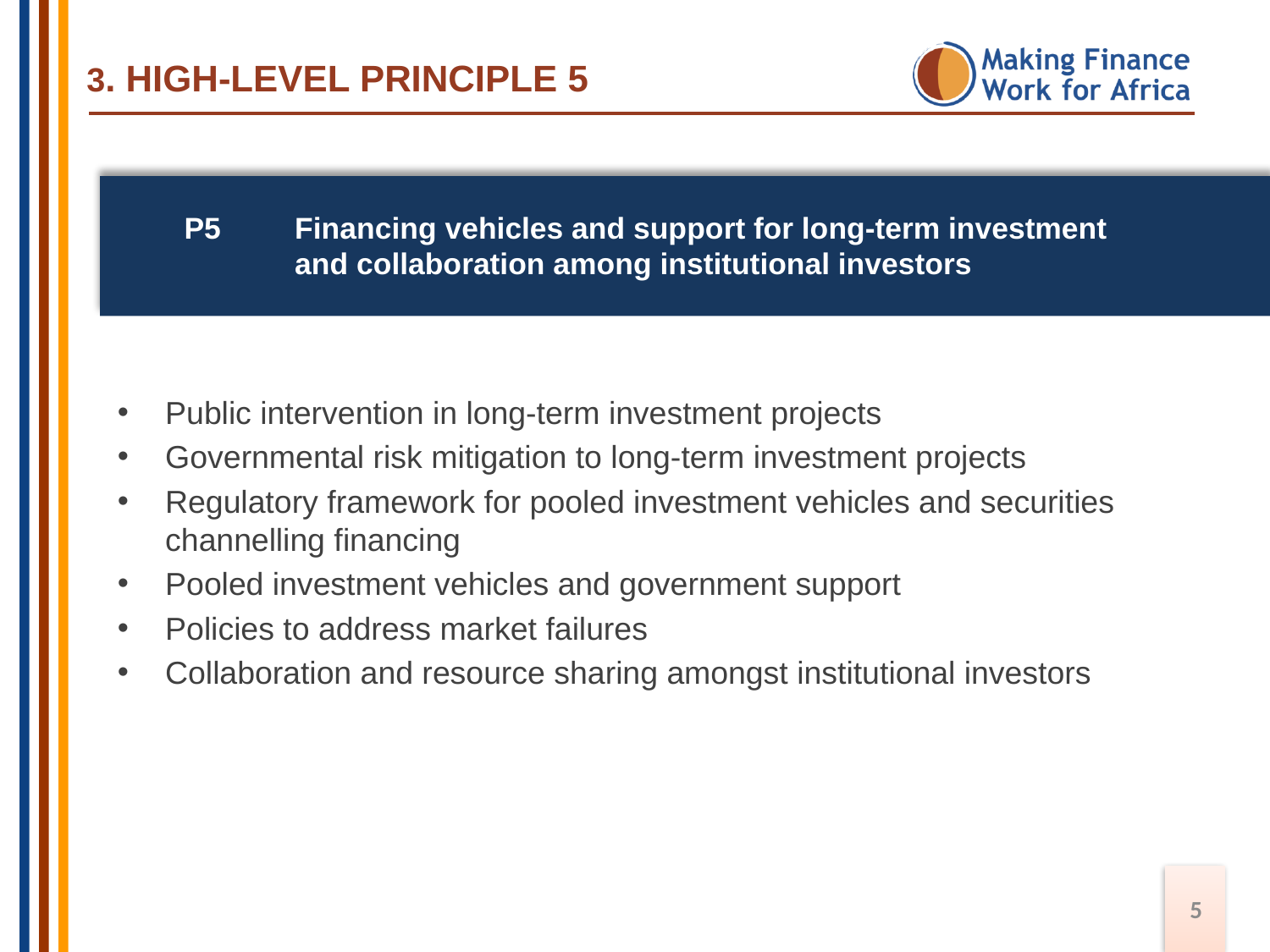

3. high-level principle 5

  P5 	Financing vehicles and support for long-term investment 	and collaboration among institutional investors

Public intervention in long-term investment projects
Governmental risk mitigation to long-term investment projects
Regulatory framework for pooled investment vehicles and securities channelling financing
Pooled investment vehicles and government support
Policies to address market failures
Collaboration and resource sharing amongst institutional investors

Yet, regulations on Infrastructural investments of Pension Fund Assets remain quite restrictive

5